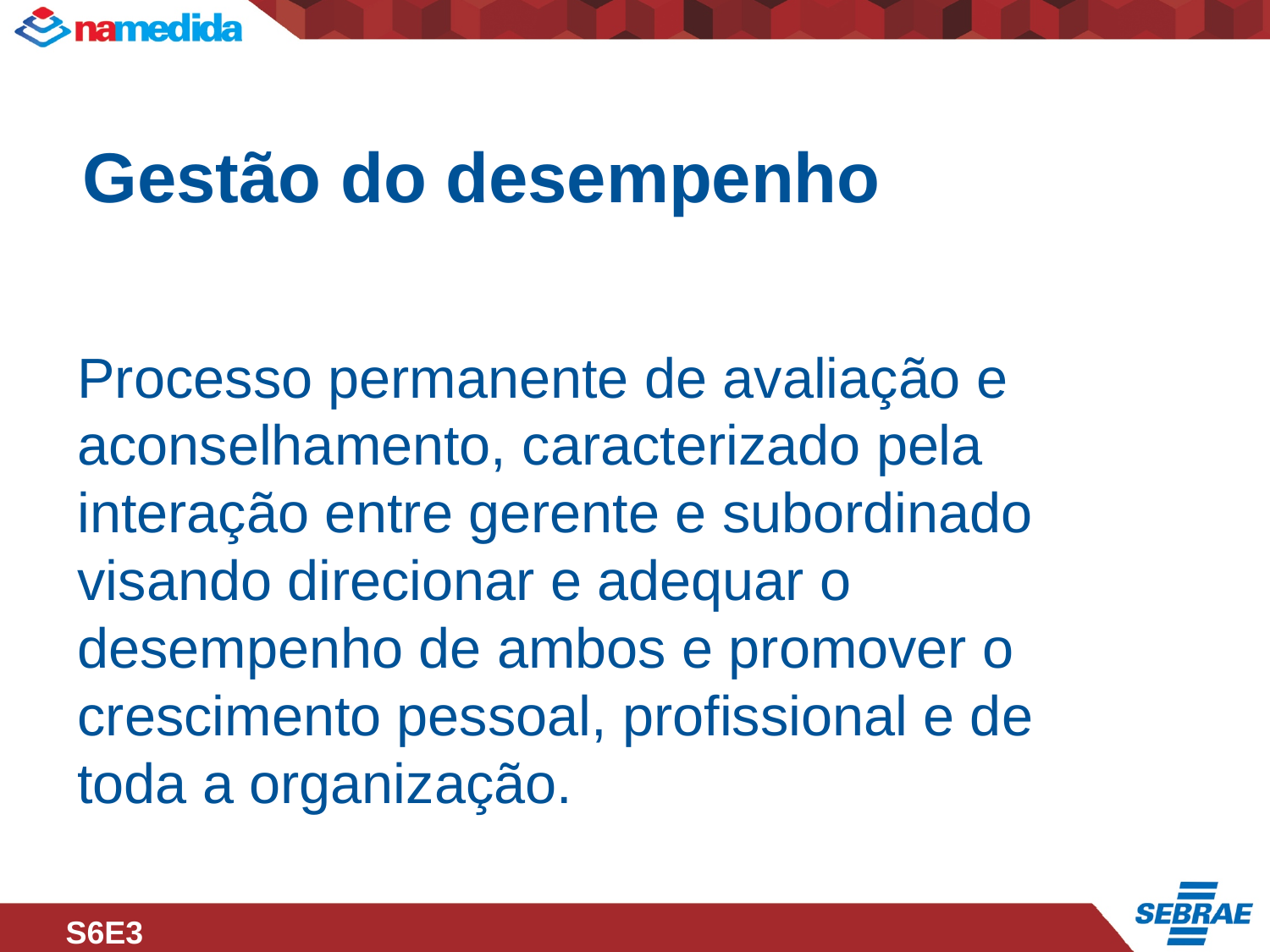

Gestão do desempenho
Processo permanente de avaliação e aconselhamento, caracterizado pela interação entre gerente e subordinado visando direcionar e adequar o desempenho de ambos e promover o crescimento pessoal, profissional e de toda a organização.
S6E3